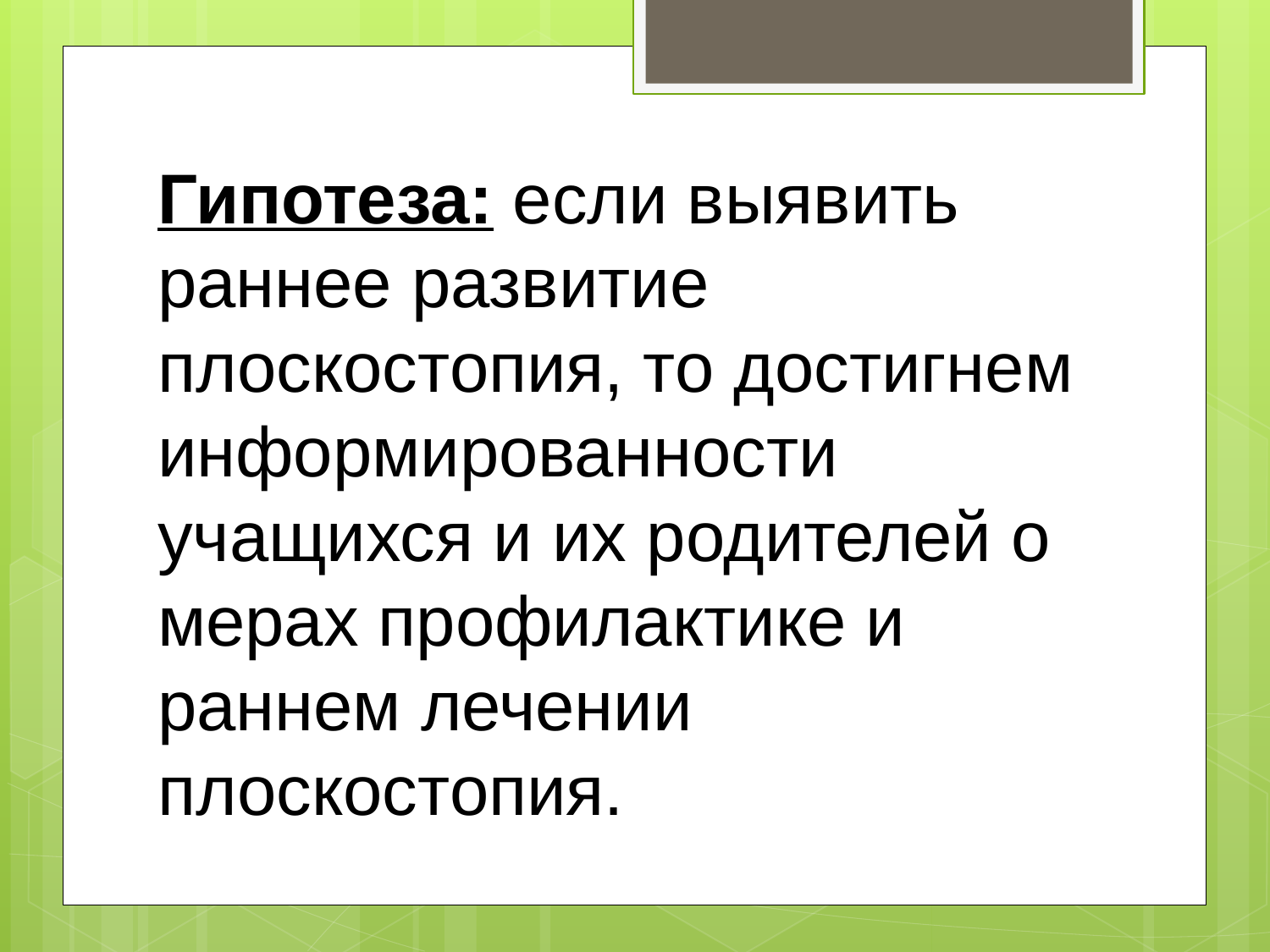

# Гипотеза: если выявить раннее развитие плоскостопия, то достигнем информированности учащихся и их родителей о мерах профилактике и раннем лечении плоскостопия.